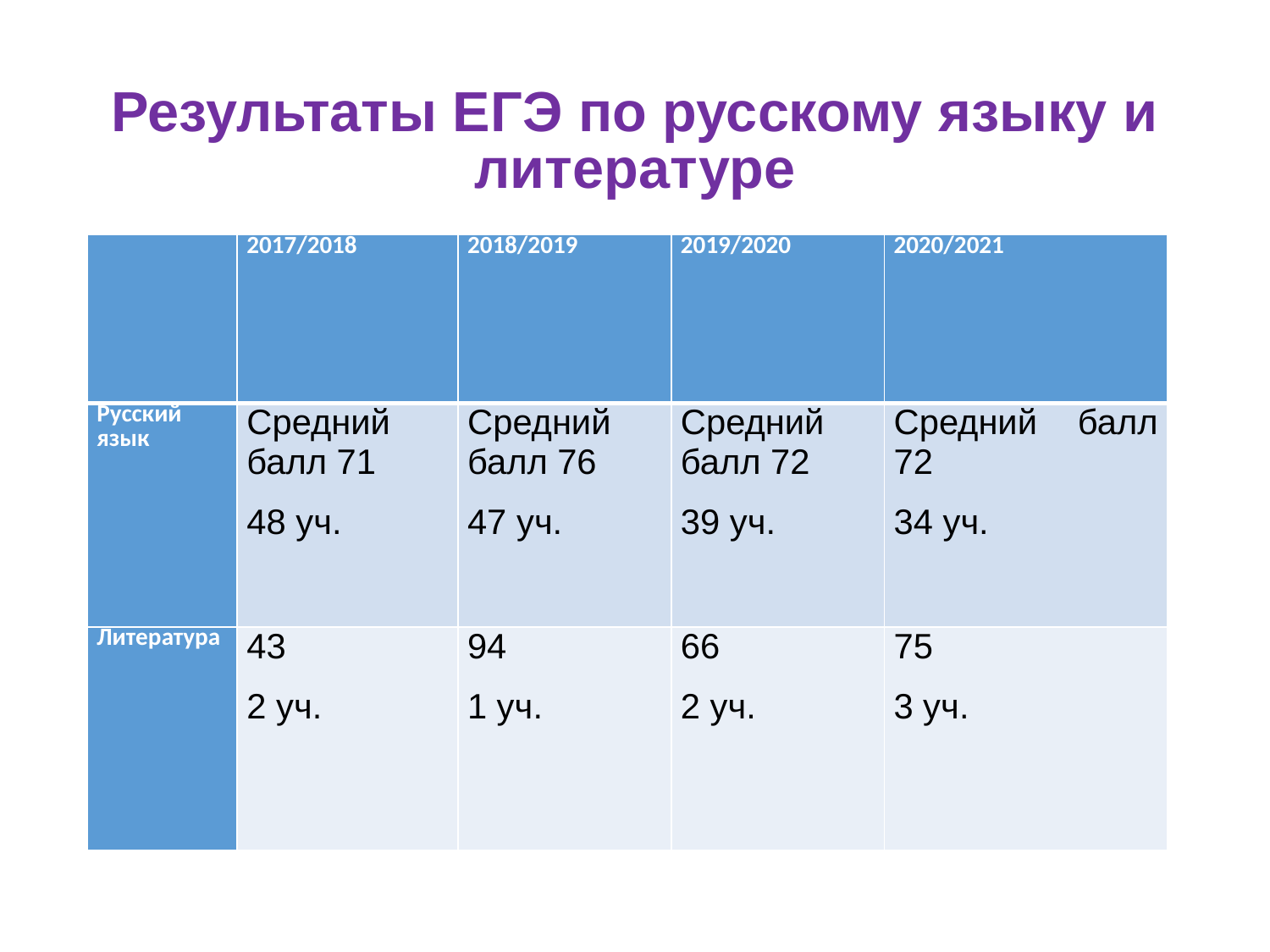

# Результаты ЕГЭ по русскому языку и литературе
|  | 2017/2018 | 2018/2019 | 2019/2020 | 2020/2021 |
| --- | --- | --- | --- | --- |
| Русский язык | Средний балл 71 48 уч. | Средний балл 76 47 уч. | Средний балл 72 39 уч. | Средний балл 72 34 уч. |
| Литература | 43 2 уч. | 94 1 уч. | 66 2 уч. | 75 3 уч. |